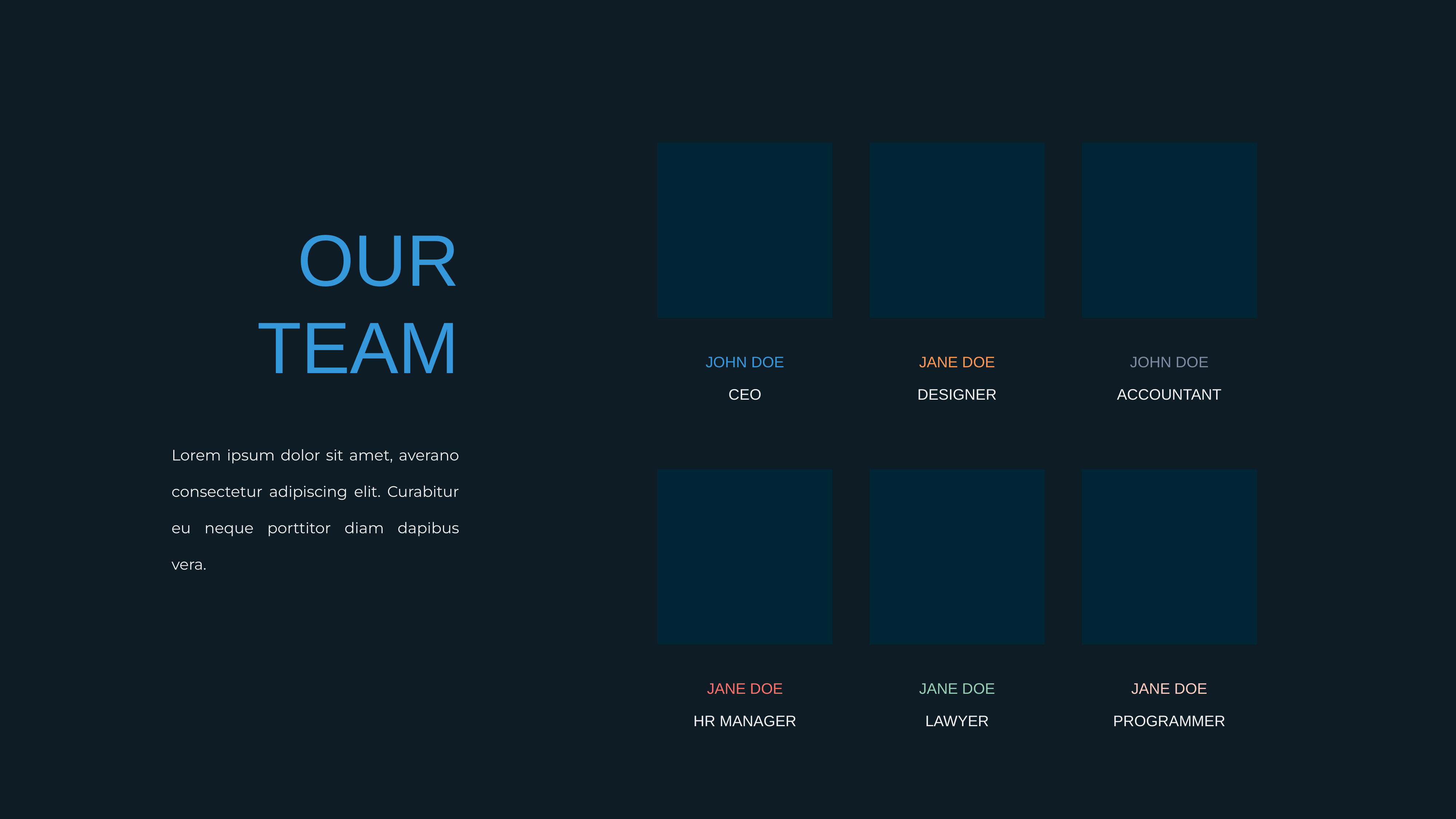

OUR
TEAM
JOHN DOE
JANE DOE
JOHN DOE
CEO
DESIGNER
ACCOUNTANT
Lorem ipsum dolor sit amet, averano consectetur adipiscing elit. Curabitur eu neque porttitor diam dapibus vera.

JANE DOE
JANE DOE
JANE DOE
HR MANAGER
LAWYER
PROGRAMMER